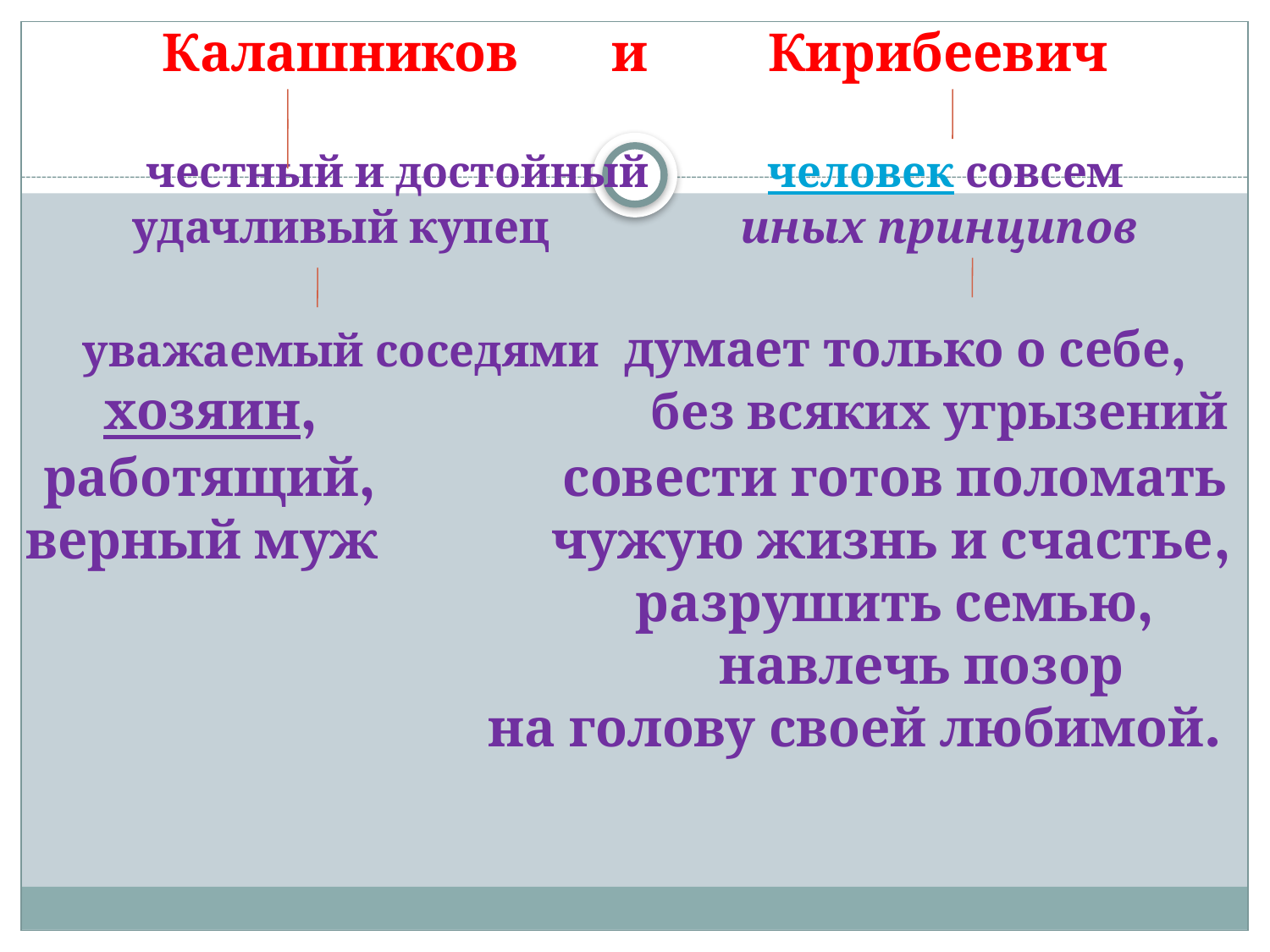

# Калашников       и         Кирибеевич честный и достойный           человек совсем удачливый купец                 иных принципов уважаемый соседями  думает только о себе, хозяин,                         без всяких угрызений работящий,              совести готов поломать верный муж             чужую жизнь и счастье, разрушить семью, навлечь позор на голову своей любимой.